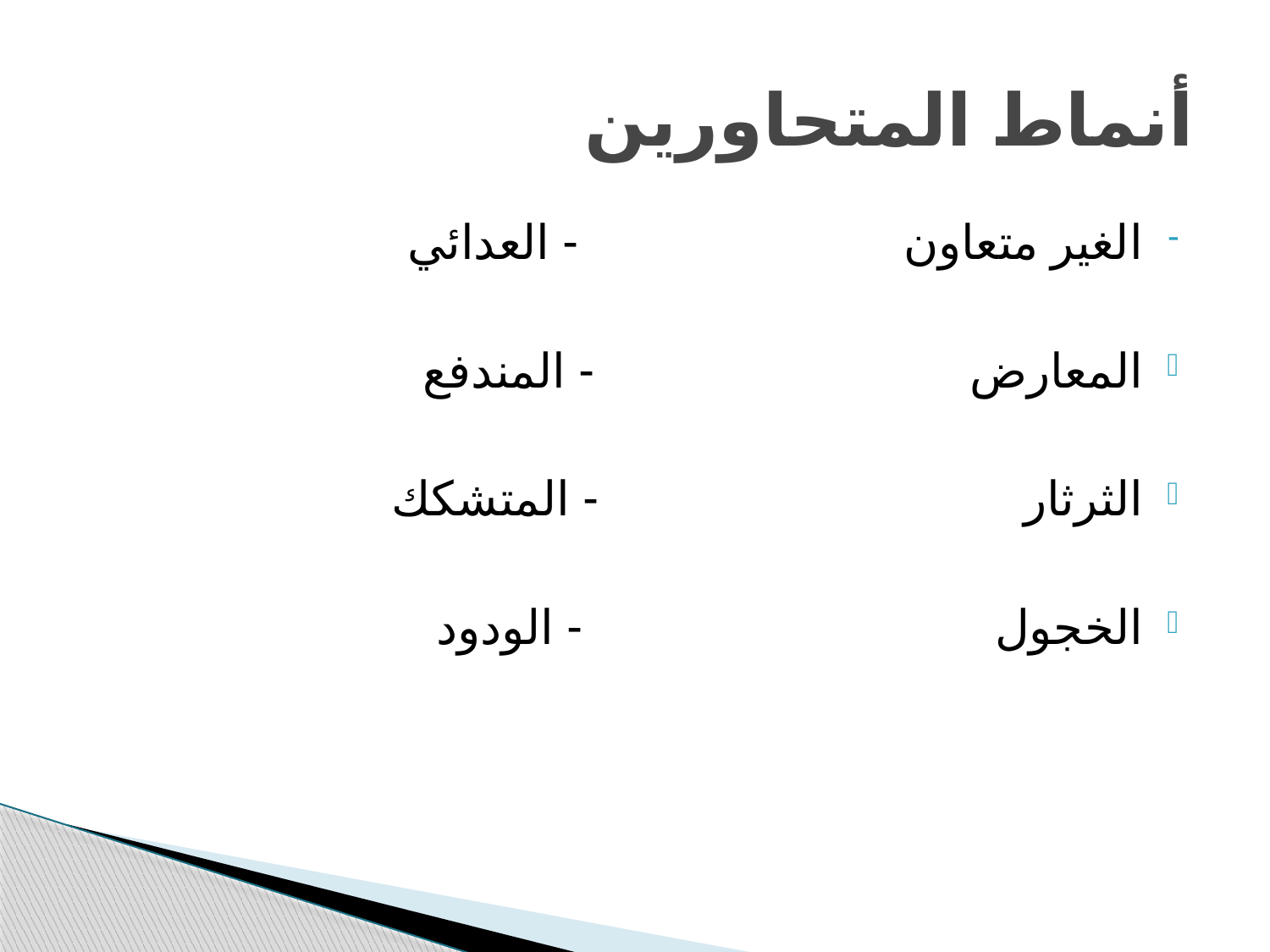

# أنماط المتحاورين
الغير متعاون                          - العدائي

المعارض                              - المندفع

الثرثار                                  - المتشكك

الخجول                                 - الودود